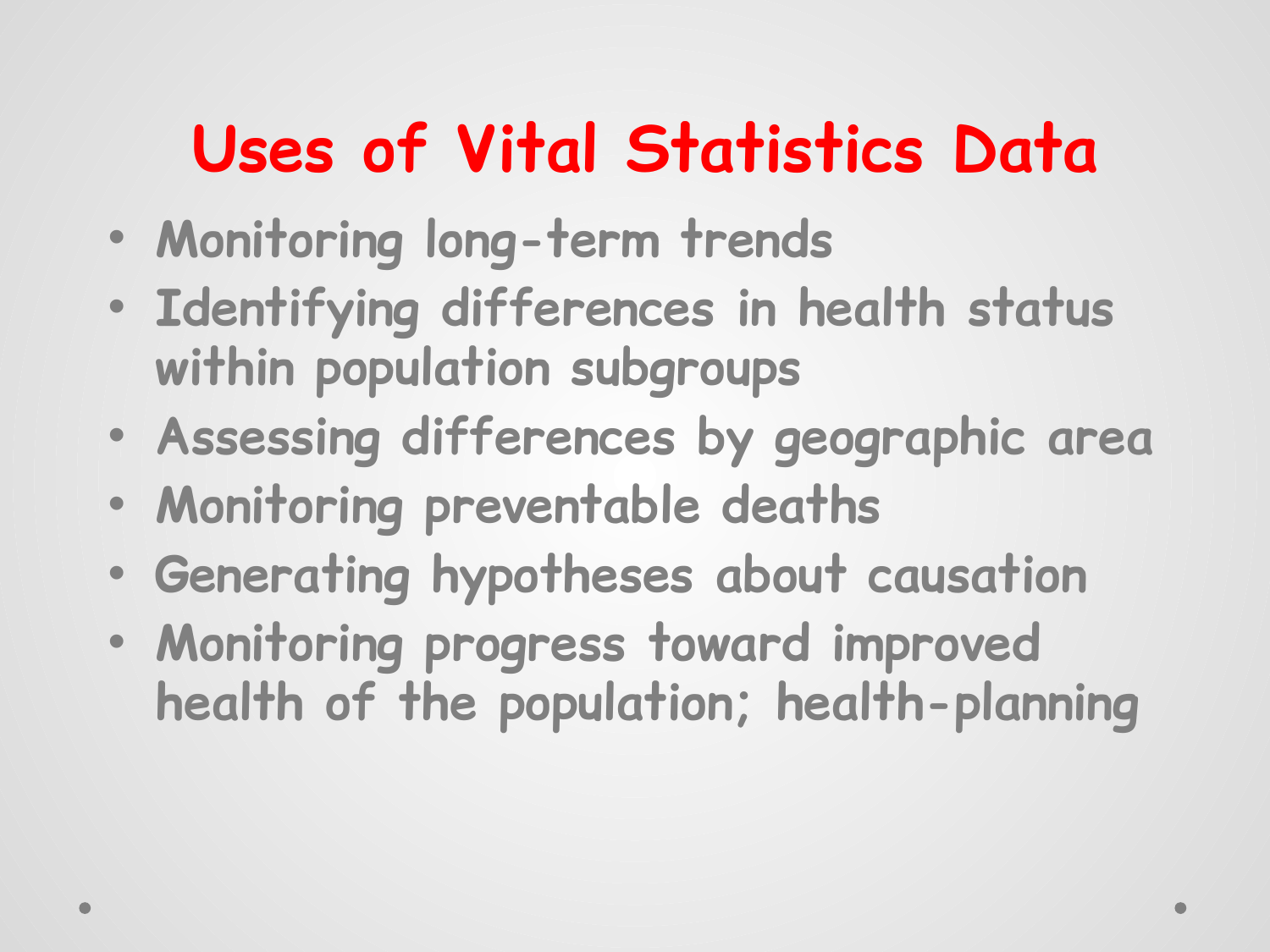

# Uses of Vital Statistics Data
Monitoring long-term trends
Identifying differences in health status within population subgroups
Assessing differences by geographic area
Monitoring preventable deaths
Generating hypotheses about causation
Monitoring progress toward improved health of the population; health-planning